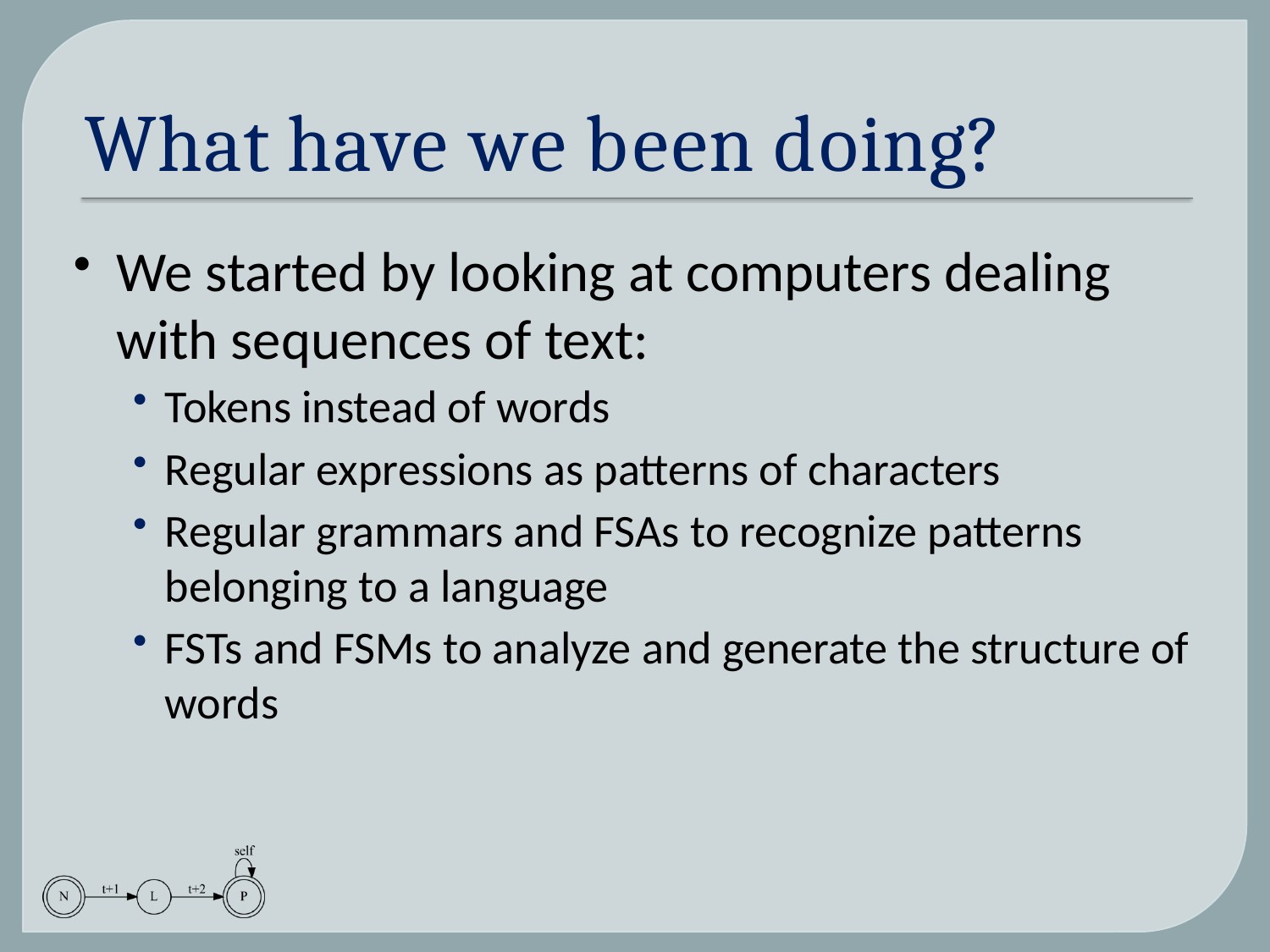

# What have we been doing?
We started by looking at computers dealing with sequences of text:
Tokens instead of words
Regular expressions as patterns of characters
Regular grammars and FSAs to recognize patterns belonging to a language
FSTs and FSMs to analyze and generate the structure of words